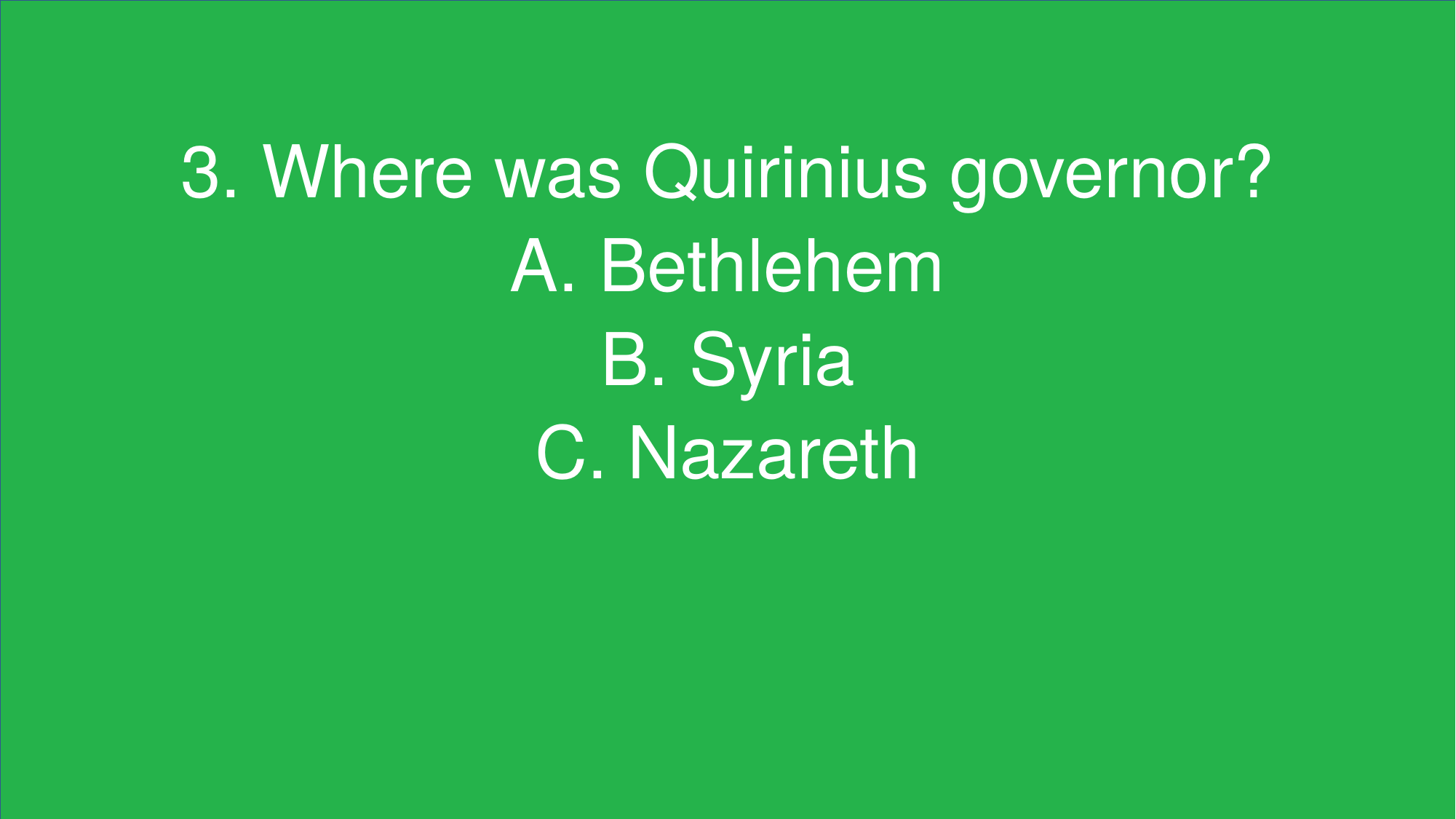

3. Where was Quirinius governor?
A. Bethlehem
B. Syria
C. Nazareth